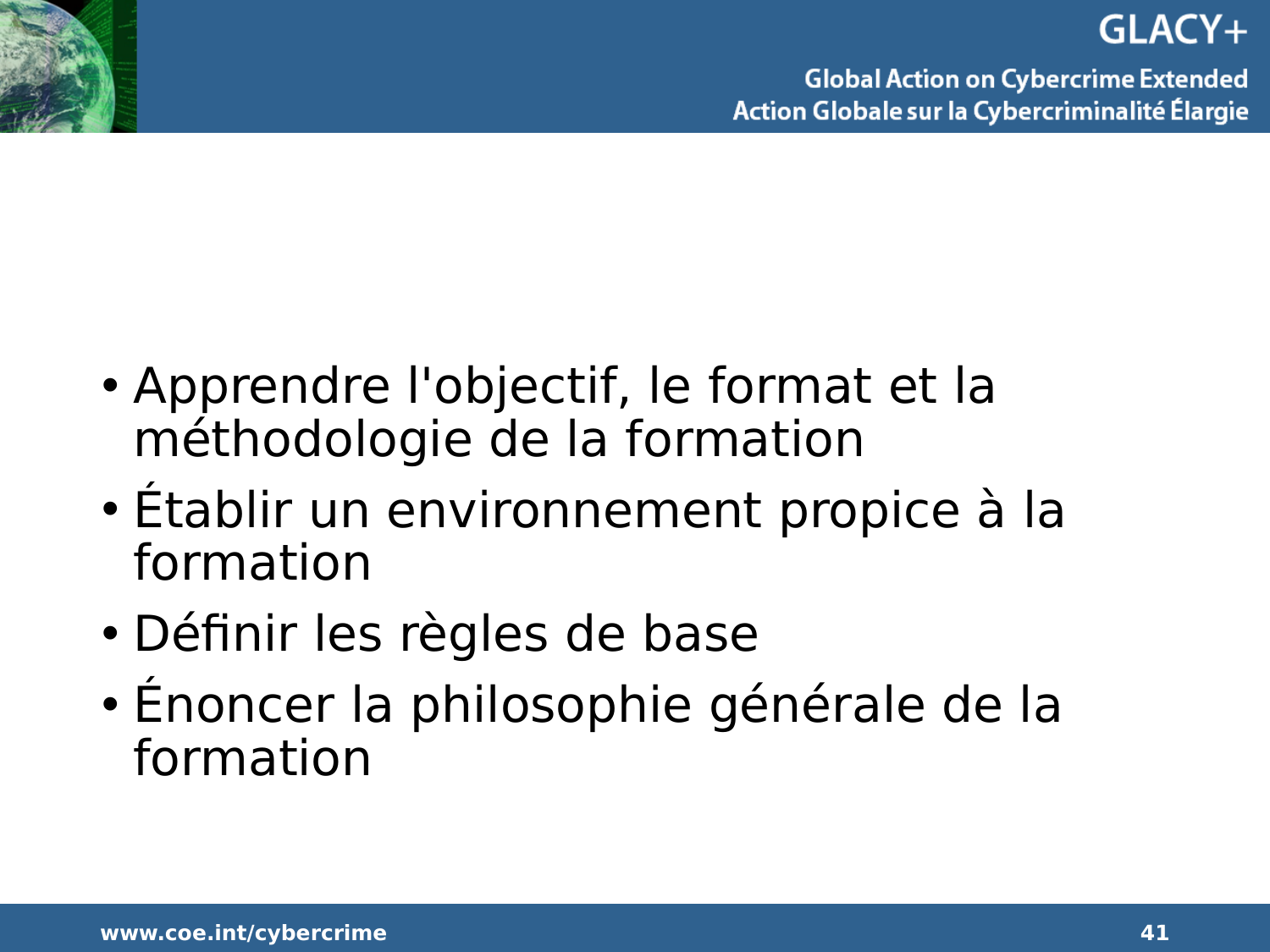

#
Apprendre l'objectif, le format et la méthodologie de la formation
Établir un environnement propice à la formation
Définir les règles de base
Énoncer la philosophie générale de la formation
www.coe.int/cybercrime
41